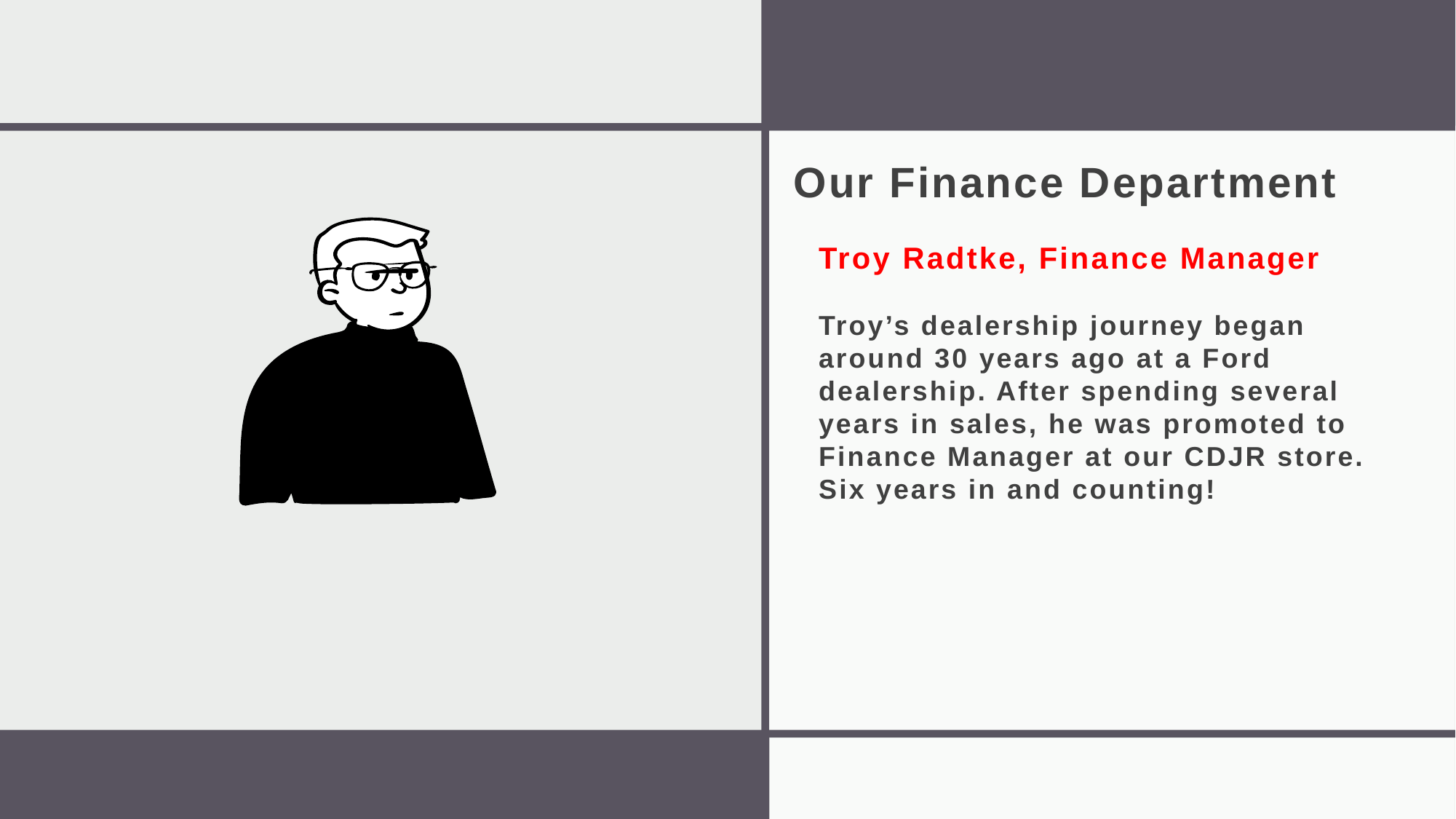

# Our Finance Department

Troy Radtke, Finance Manager

Troy’s dealership journey began around 30 years ago at a Ford dealership. After spending several years in sales, he was promoted to Finance Manager at our CDJR store. Six years in and counting!